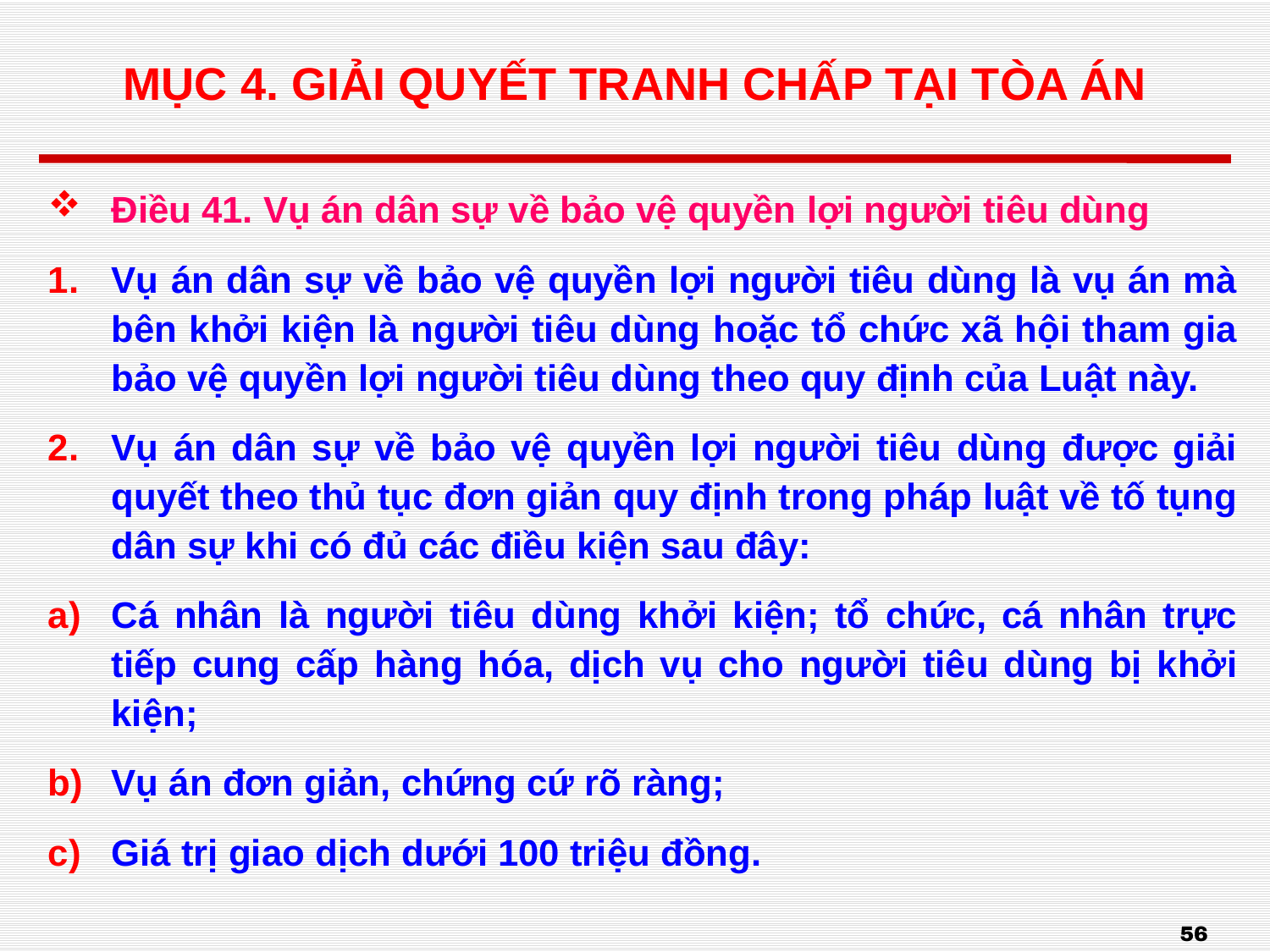

# MỤC 4. GIẢI QUYẾT TRANH CHẤP TẠI TÒA ÁN
Điều 41. Vụ án dân sự về bảo vệ quyền lợi người tiêu dùng
Vụ án dân sự về bảo vệ quyền lợi người tiêu dùng là vụ án mà bên khởi kiện là người tiêu dùng hoặc tổ chức xã hội tham gia bảo vệ quyền lợi người tiêu dùng theo quy định của Luật này.
Vụ án dân sự về bảo vệ quyền lợi người tiêu dùng được giải quyết theo thủ tục đơn giản quy định trong pháp luật về tố tụng dân sự khi có đủ các điều kiện sau đây:
Cá nhân là người tiêu dùng khởi kiện; tổ chức, cá nhân trực tiếp cung cấp hàng hóa, dịch vụ cho người tiêu dùng bị khởi kiện;
Vụ án đơn giản, chứng cứ rõ ràng;
Giá trị giao dịch dưới 100 triệu đồng.